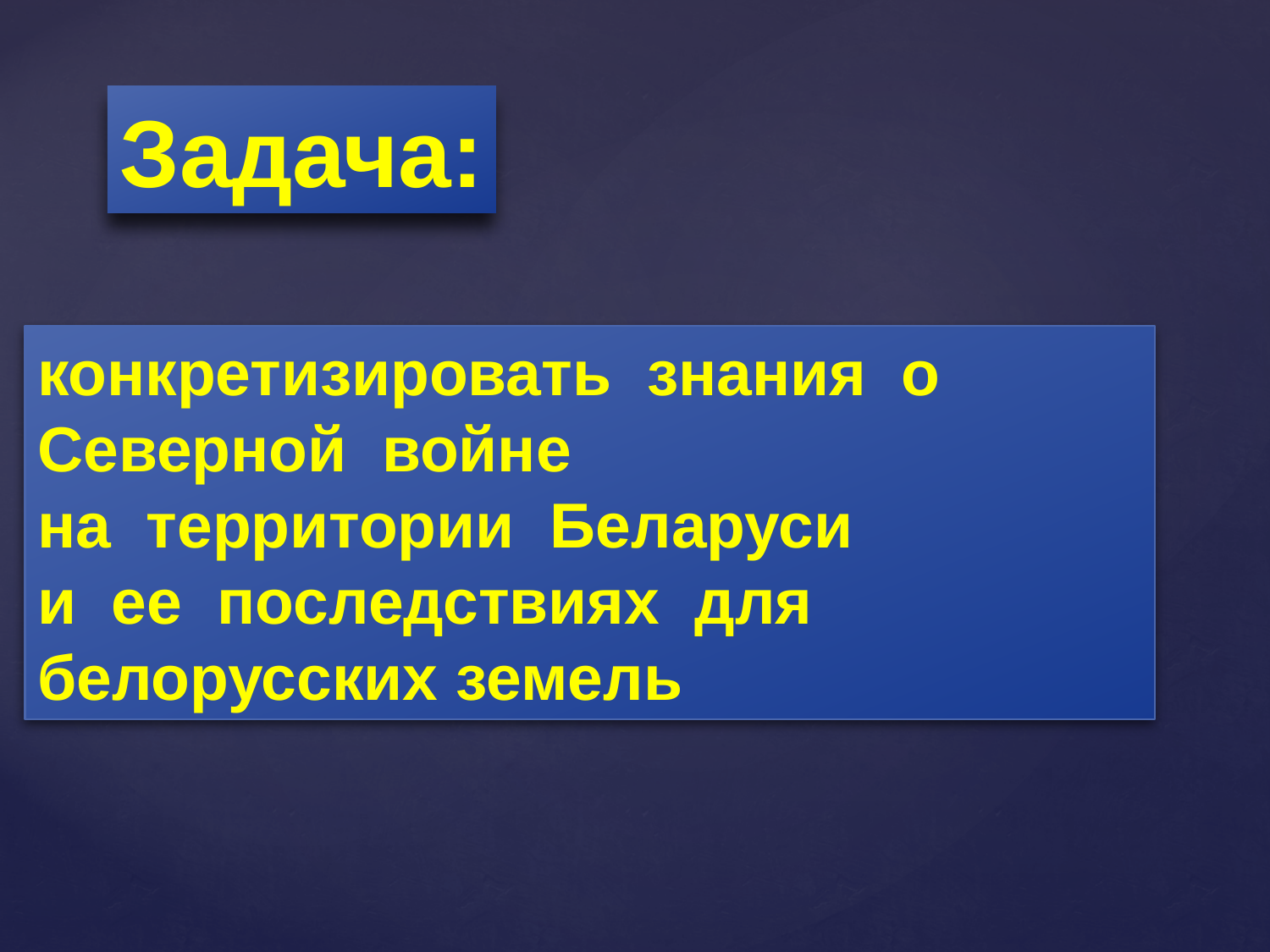

Задача:
конкретизировать  знания  о Северной  войне
на  территории  Беларуси
и  ее  последствиях  для белорусских земель